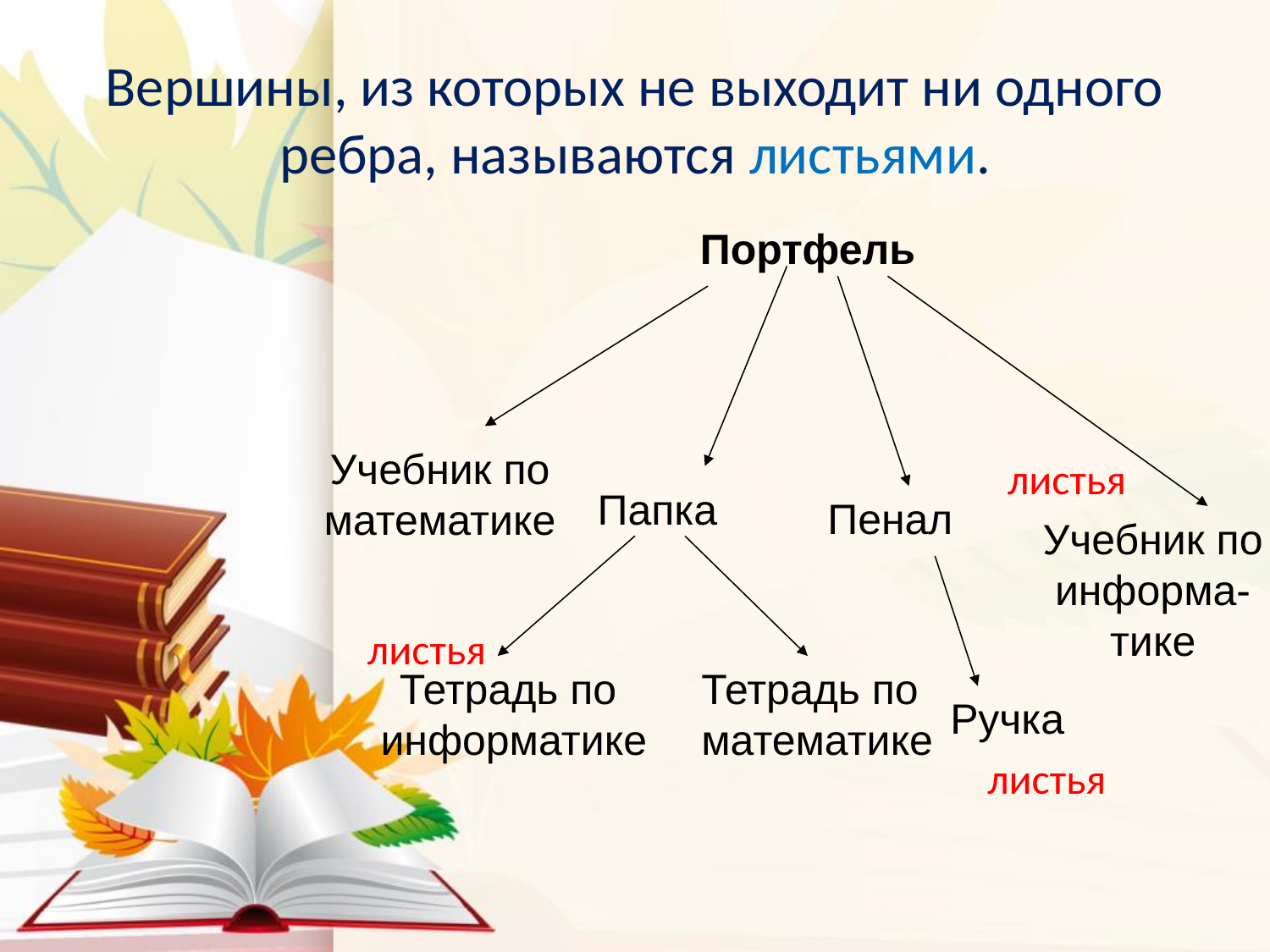

# Вершины, из которых не выходит ни одного ребра, называются листьями.
Портфель

Учебник по математике
Папка
Пенал
Учебник по
информа-
тике

Тетрадь по
информатике
Тетрадь по
математике
Ручка
листья
листья
листья